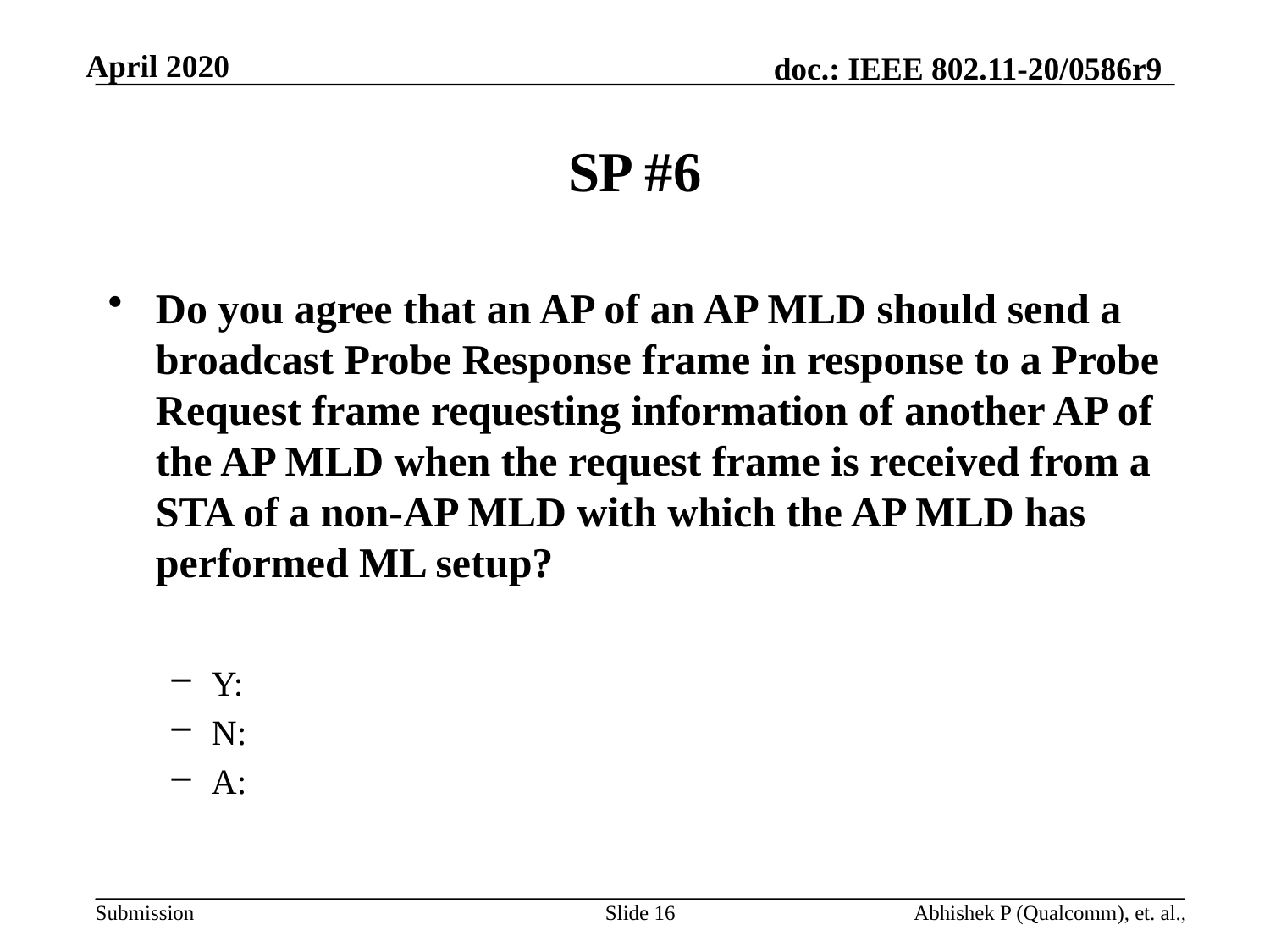

# SP #6
Do you agree that an AP of an AP MLD should send a broadcast Probe Response frame in response to a Probe Request frame requesting information of another AP of the AP MLD when the request frame is received from a STA of a non-AP MLD with which the AP MLD has performed ML setup?

Y:
N:
A:

Slide 16
Abhishek P (Qualcomm), et. al.,